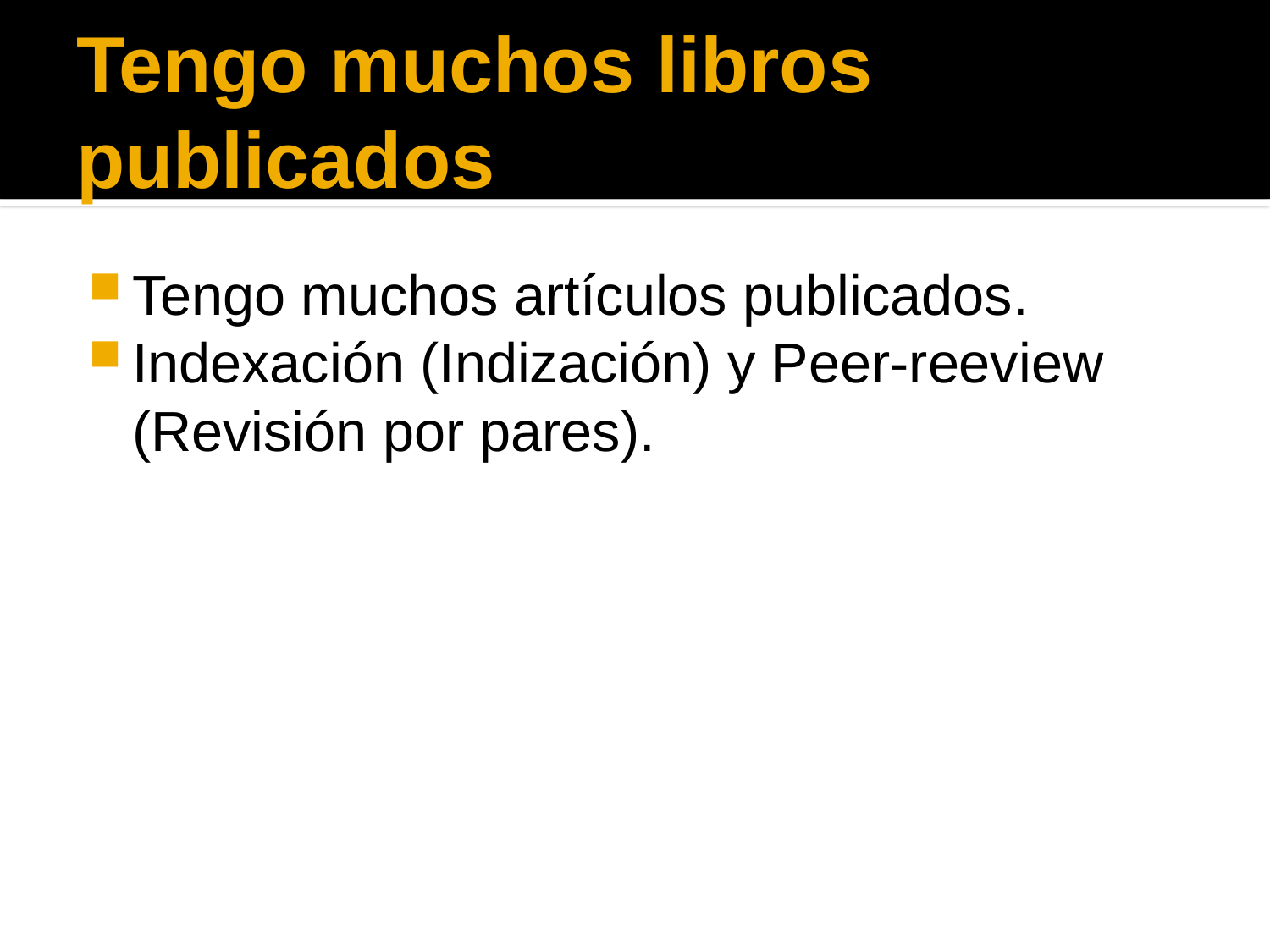

# Tengo muchos libros publicados
Tengo muchos artículos publicados.
Indexación (Indización) y Peer-reeview (Revisión por pares).